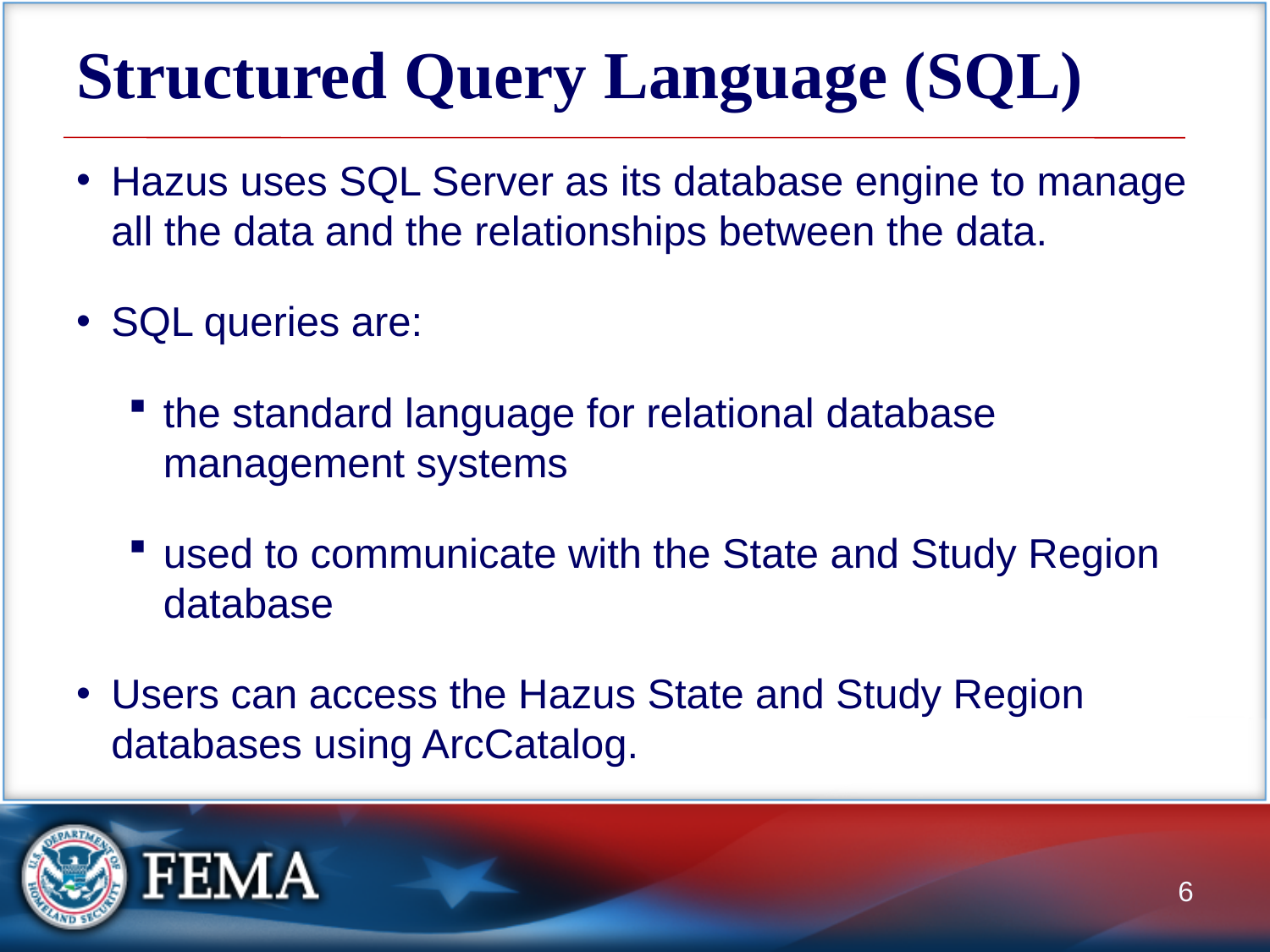

# Structured Query Language (SQL)
Hazus uses SQL Server as its database engine to manage all the data and the relationships between the data.
SQL queries are:
the standard language for relational database management systems
used to communicate with the State and Study Region database
Users can access the Hazus State and Study Region databases using ArcCatalog.
6